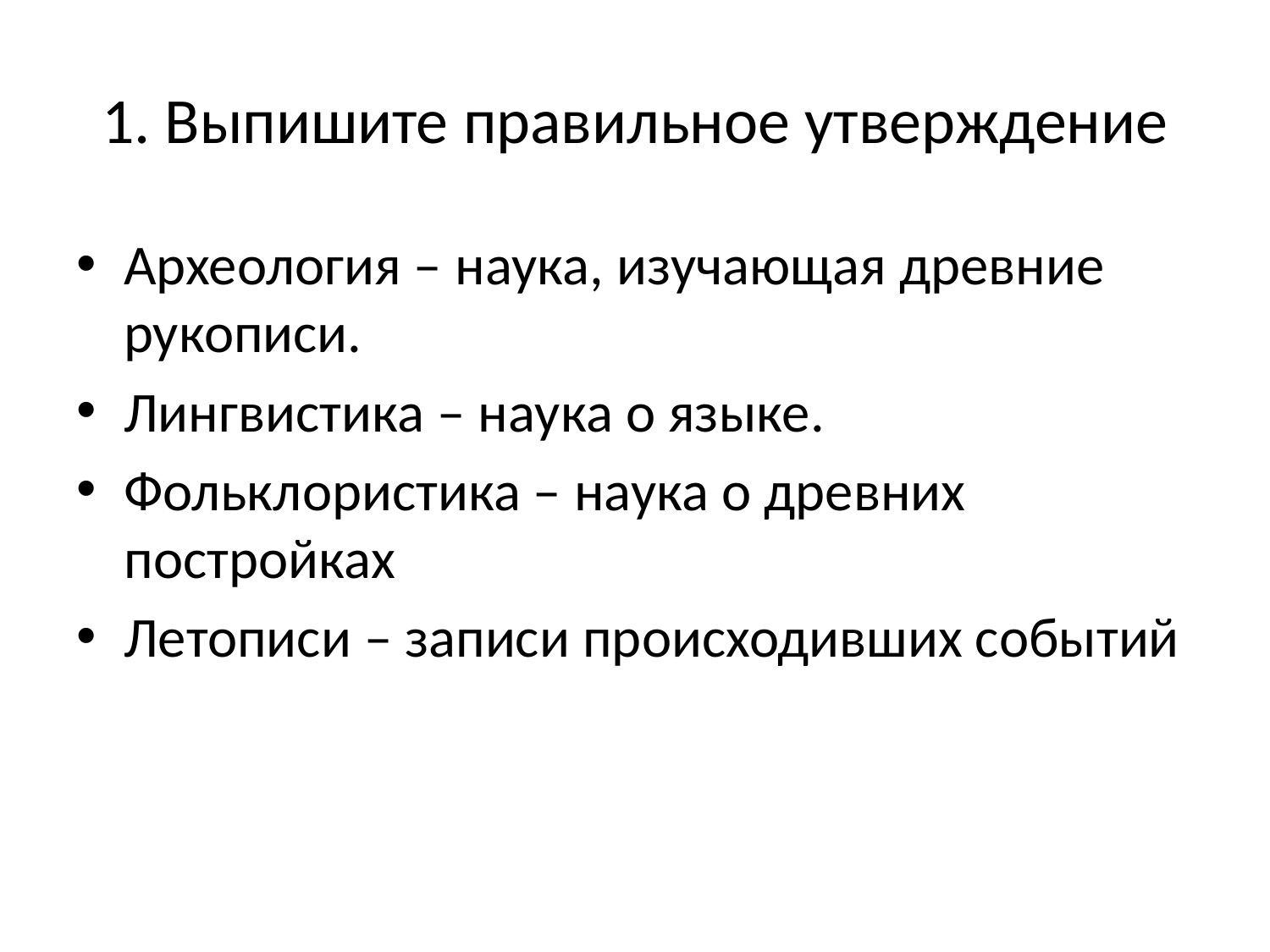

# 1. Выпишите правильное утверждение
Археология – наука, изучающая древние рукописи.
Лингвистика – наука о языке.
Фольклористика – наука о древних постройках
Летописи – записи происходивших событий